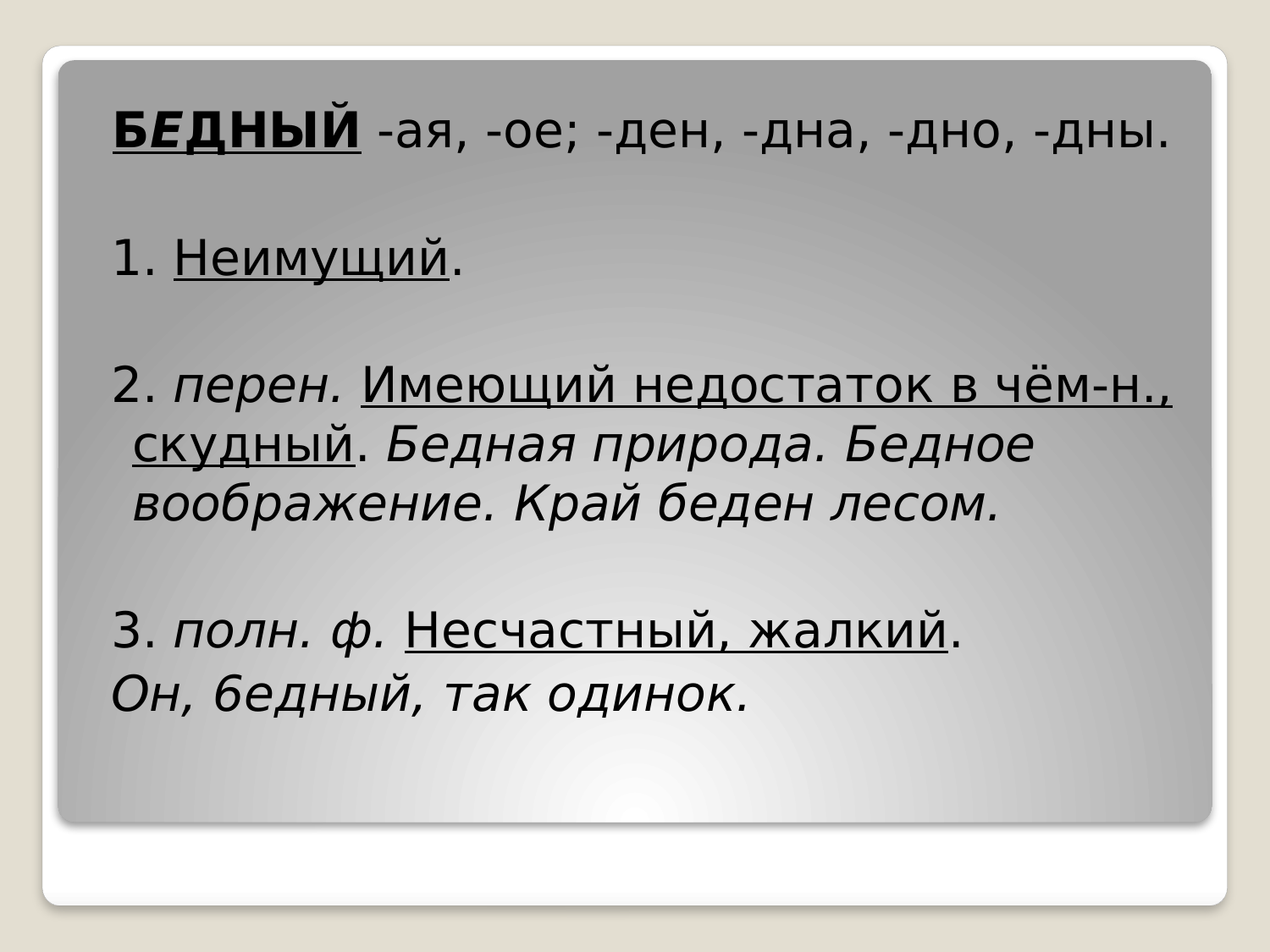

БЕДНЫЙ -ая, -ое; -ден, -дна, -дно, -дны.

 1. Неимущий.

 2. перен. Имеющий недостаток в чём-н., скудный. Бедная природа. Бедное воображение. Край беден лесом.

 3. полн. ф. Несчастный, жалкий.
 Он, 6едный, так одинок.

#